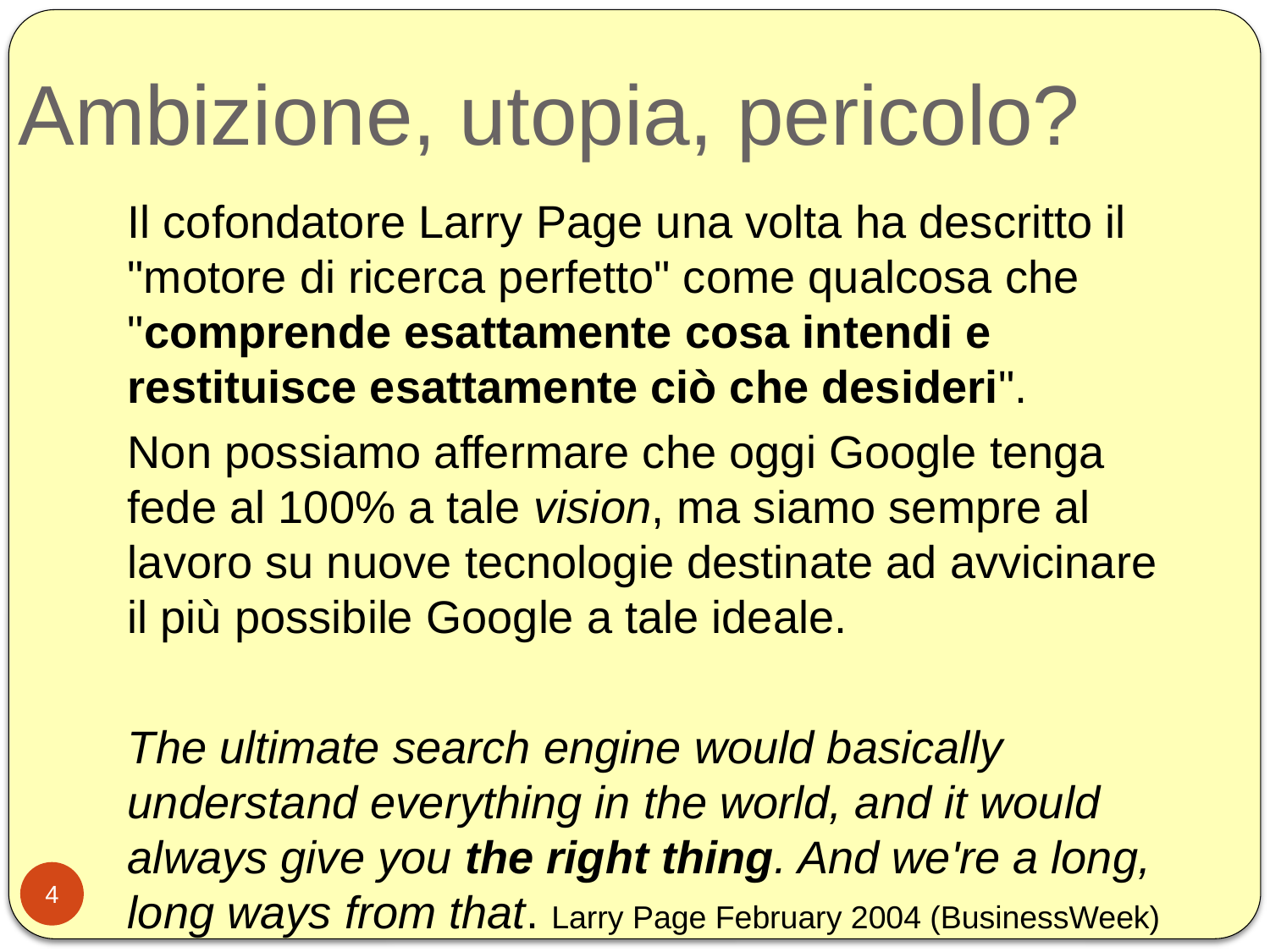

# Ambizione, utopia, pericolo?
Il cofondatore Larry Page una volta ha descritto il "motore di ricerca perfetto" come qualcosa che "comprende esattamente cosa intendi e restituisce esattamente ciò che desideri".
Non possiamo affermare che oggi Google tenga fede al 100% a tale vision, ma siamo sempre al lavoro su nuove tecnologie destinate ad avvicinare il più possibile Google a tale ideale.

The ultimate search engine would basically understand everything in the world, and it would always give you the right thing. And we're a long, long ways from that. Larry Page February 2004 (BusinessWeek)
4